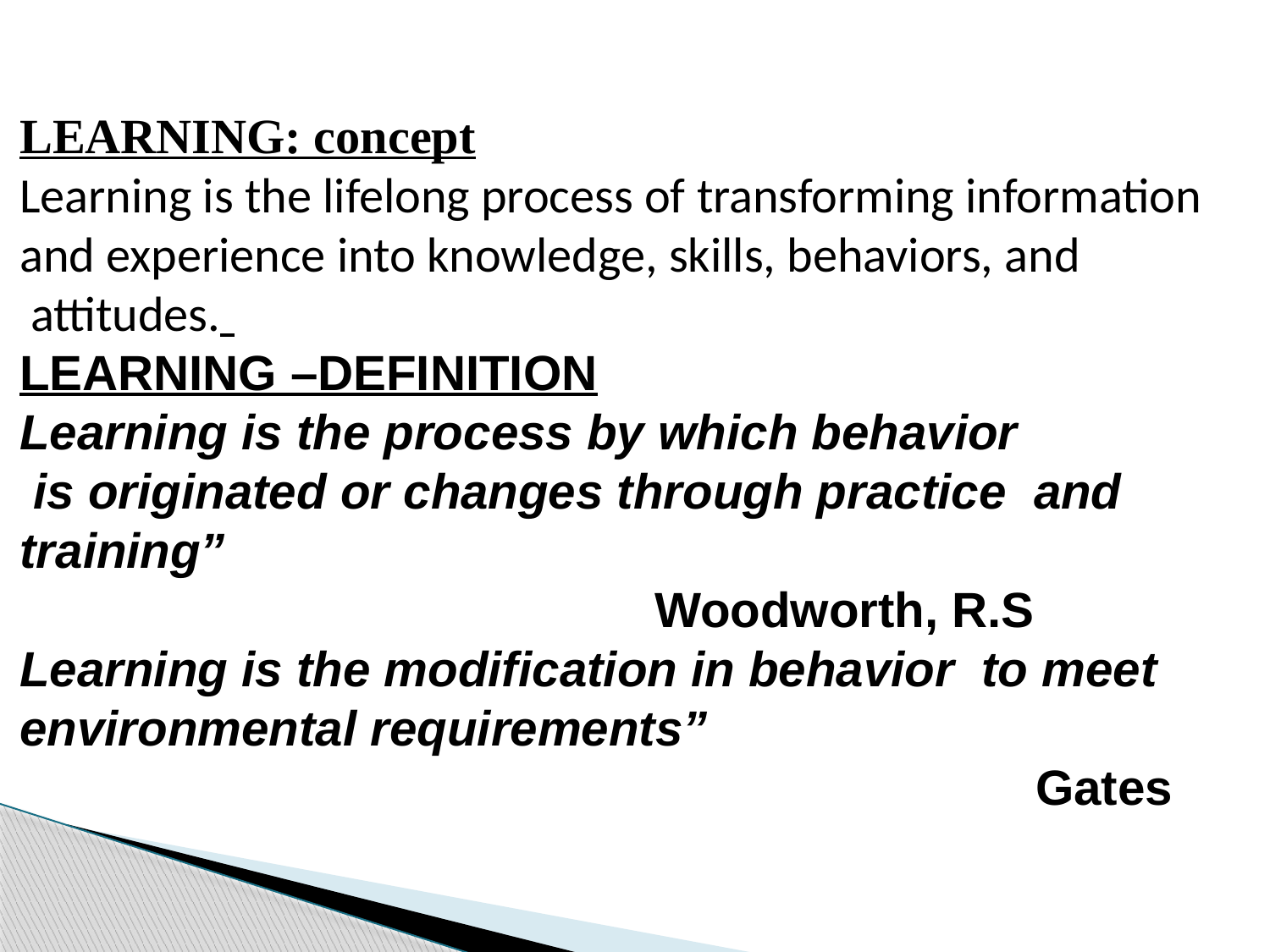

LEARNING: concept
Learning is the lifelong process of transforming information
and experience into knowledge, skills, behaviors, and
 attitudes.
LEARNING –DEFINITION
Learning is the process by which behavior
 is originated or changes through practice  and
training”
					Woodworth, R.S
Learning is the modification in behavior  to meet
environmental requirements”
								Gates